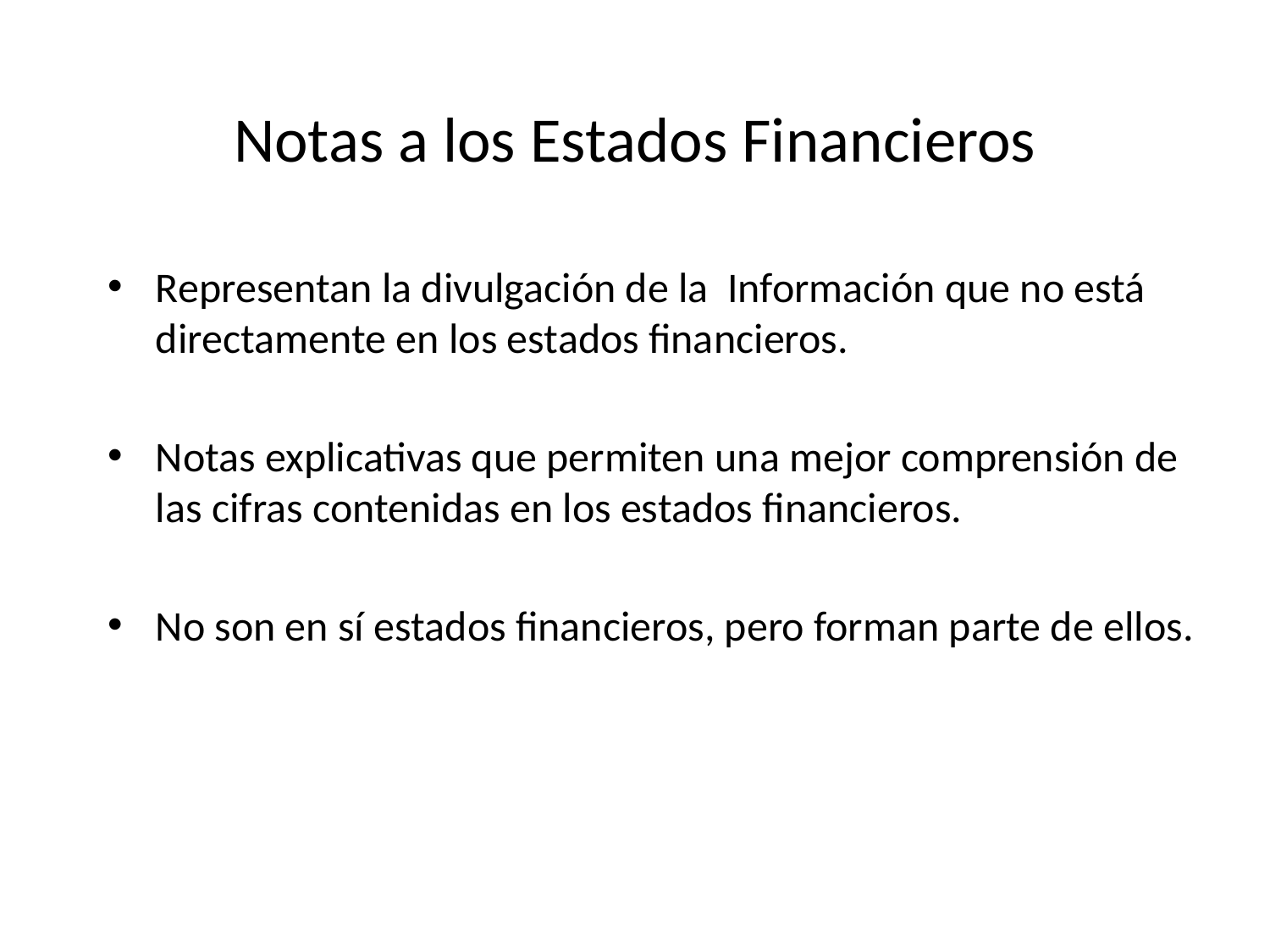

# Notas a los Estados Financieros
Representan la divulgación de la  Información que no está directamente en los estados financieros.

Notas explicativas que permiten una mejor comprensión de las cifras contenidas en los estados financieros.

No son en sí estados financieros, pero forman parte de ellos.